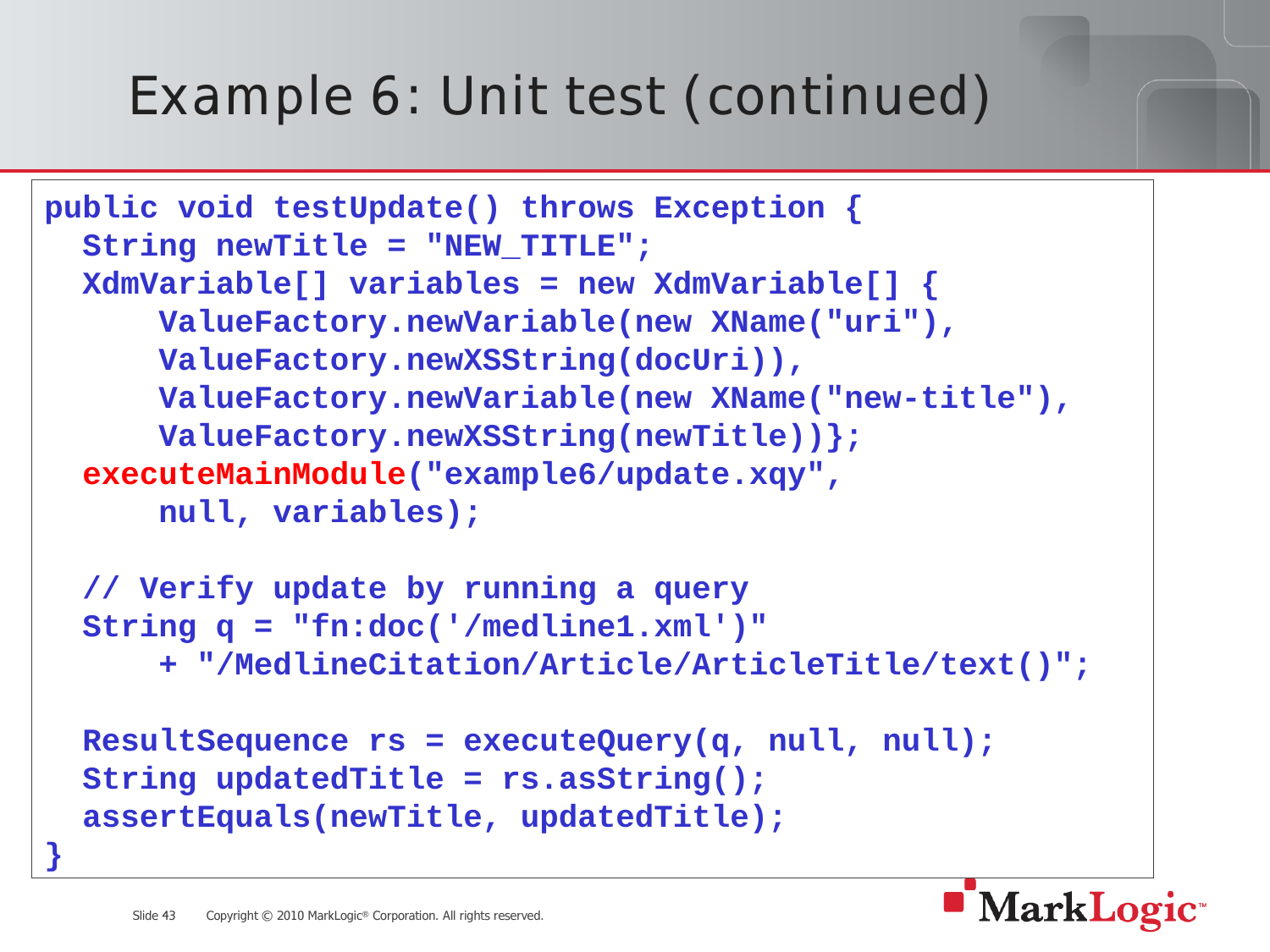

# Example 6: Unit test (continued)
public void testUpdate() throws Exception {
  String newTitle = "NEW_TITLE";
  XdmVariable[] variables = new XdmVariable[] {
      ValueFactory.newVariable(new XName("uri"),
      ValueFactory.newXSString(docUri)),
      ValueFactory.newVariable(new XName("new-title"),
      ValueFactory.newXSString(newTitle))};
  executeMainModule("example6/update.xqy",
      null, variables);

  // Verify update by running a query
  String q = "fn:doc('/medline1.xml')"
      + "/MedlineCitation/Article/ArticleTitle/text()";
  ResultSequence rs = executeQuery(q, null, null);
  String updatedTitle = rs.asString();
  assertEquals(newTitle, updatedTitle);
}